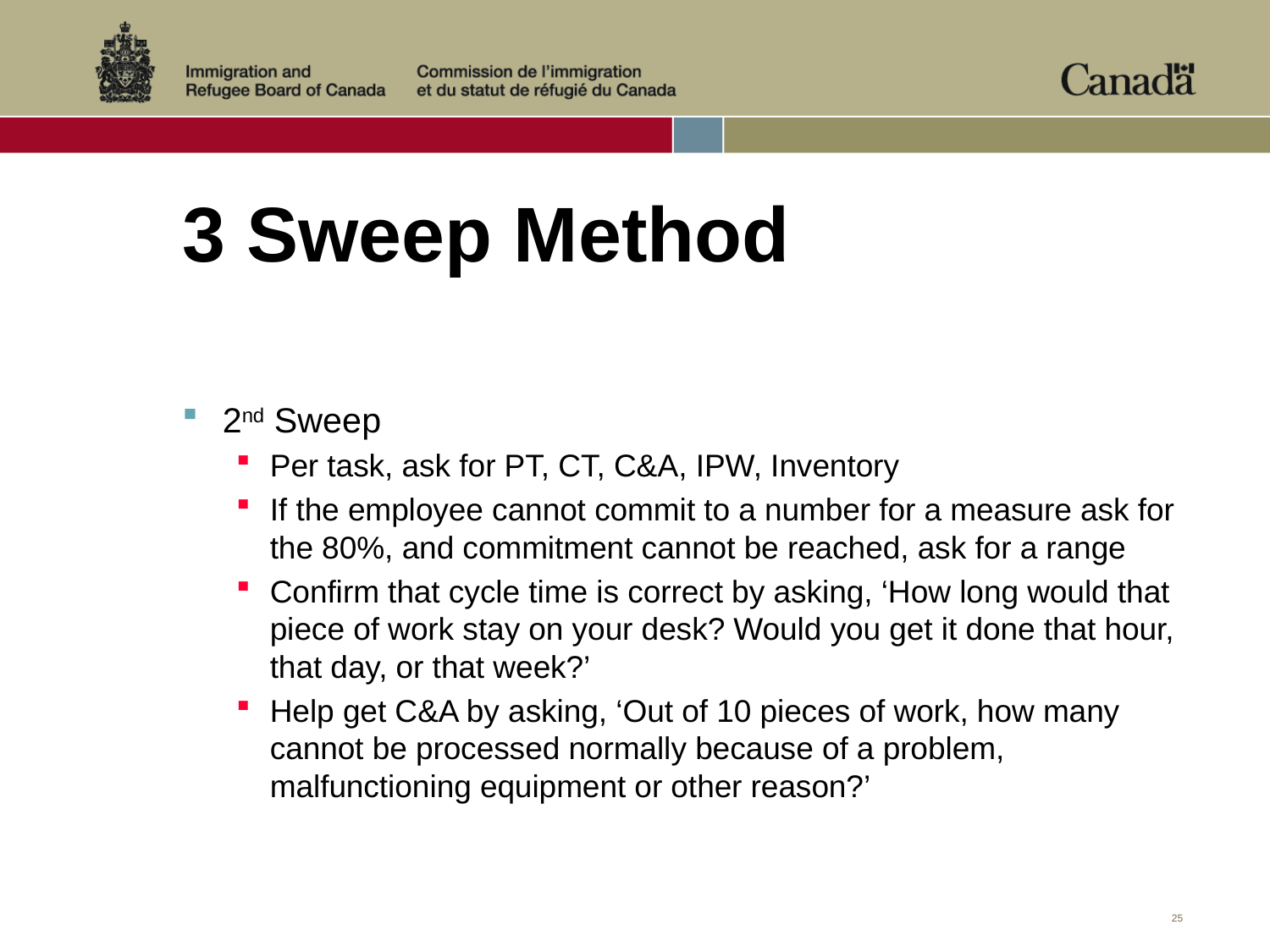

# 3 Sweep Method
2nd Sweep
Per task, ask for PT, CT, C&A, IPW, Inventory
If the employee cannot commit to a number for a measure ask for the 80%, and commitment cannot be reached, ask for a range
Confirm that cycle time is correct by asking, ‘How long would that piece of work stay on your desk? Would you get it done that hour, that day, or that week?’
Help get C&A by asking, ‘Out of 10 pieces of work, how many cannot be processed normally because of a problem, malfunctioning equipment or other reason?’
25